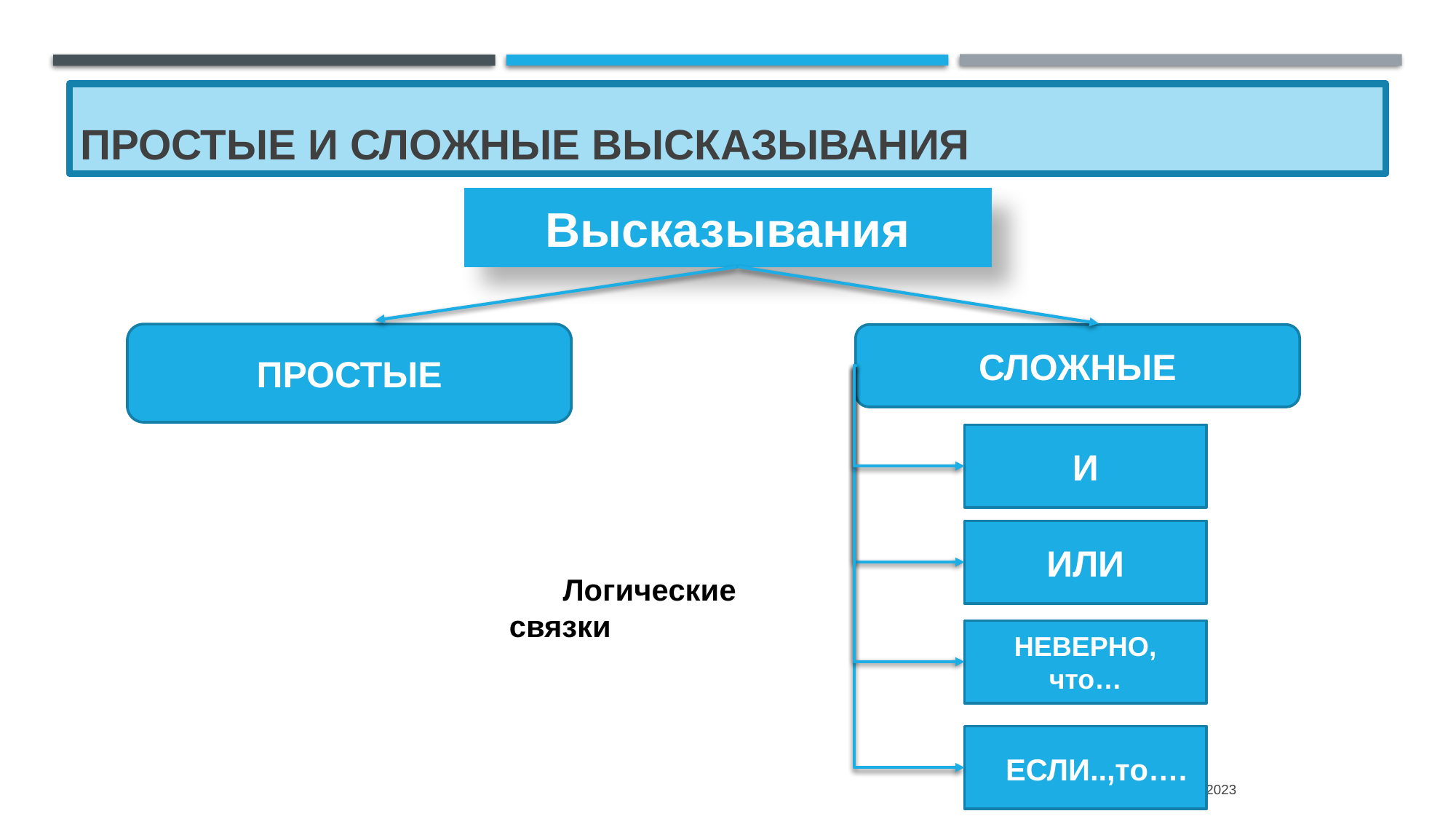

# Простые и сложные высказывания
Высказывания
ПРОСТЫЕ
СЛОЖНЫЕ
И
ИЛИ
       Логические связки
НЕВЕРНО, что…

ЕСЛИ..,то….
13.04.2023